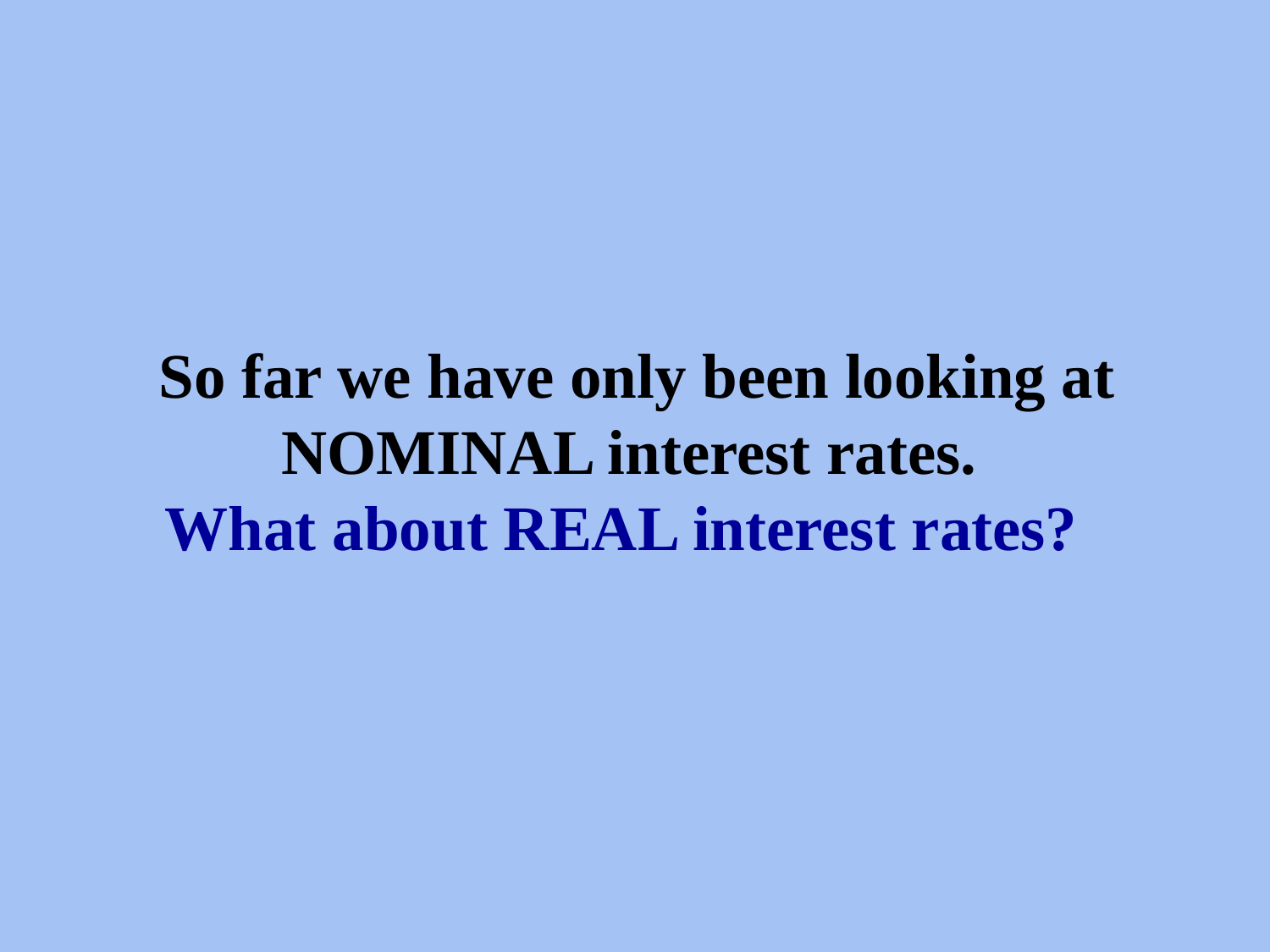

So far we have only been looking at NOMINAL interest rates.
What about REAL interest rates?